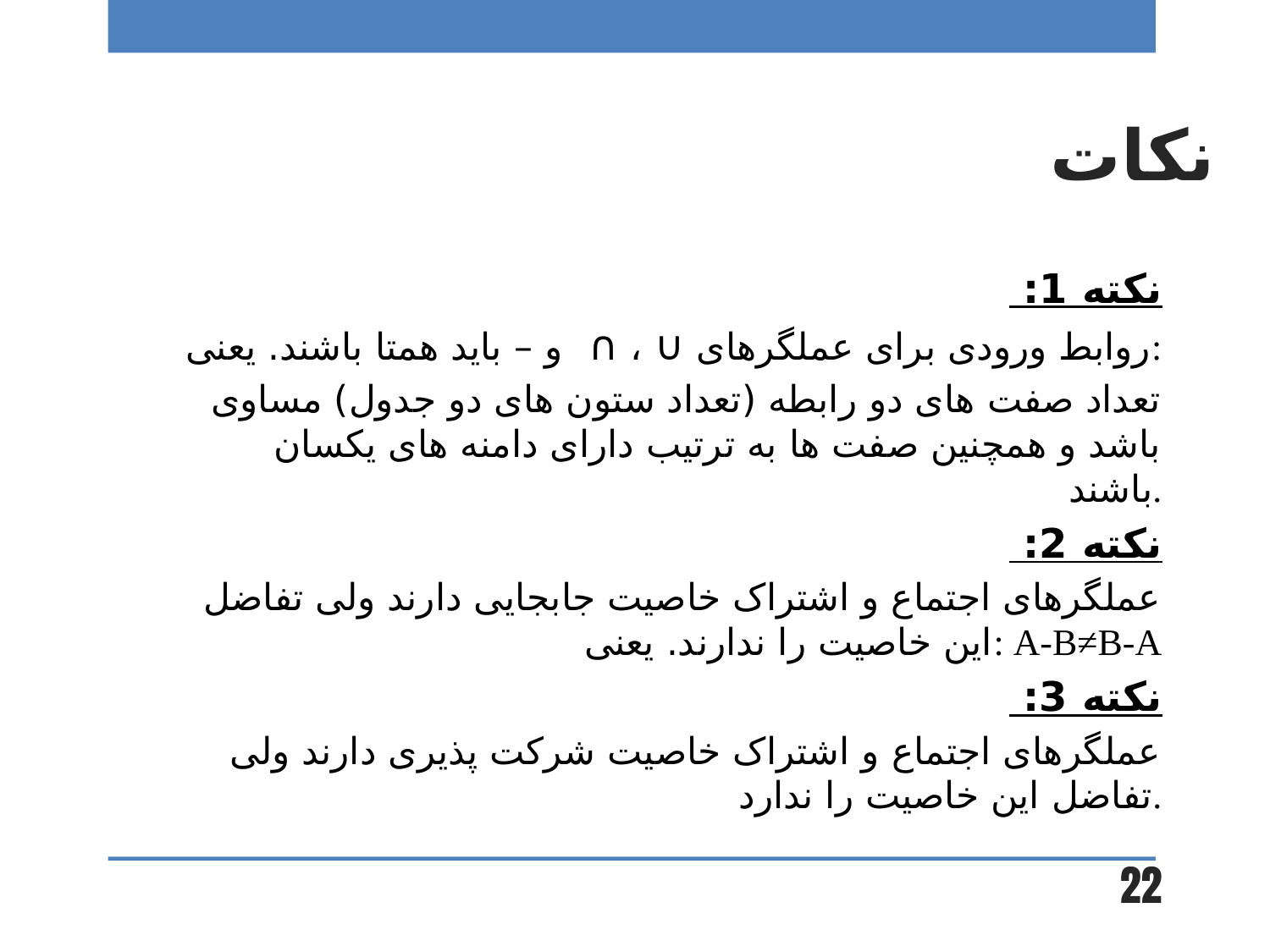

# نکات
نکته 1:
روابط ورودی برای عملگرهای ∪ ، ∩  و – باید همتا باشند. یعنی:
تعداد صفت های دو رابطه (تعداد ستون های دو جدول) مساوی باشد و همچنین صفت ها به ترتیب دارای دامنه های یکسان باشند.
نکته 2:
عملگرهای اجتماع و اشتراک خاصیت جابجایی دارند ولی تفاضل این خاصیت را ندارند. یعنی: A-B≠B-A
نکته 3:
عملگرهای اجتماع و اشتراک خاصیت شرکت پذیری دارند ولی تفاضل این خاصیت را ندارد.
22